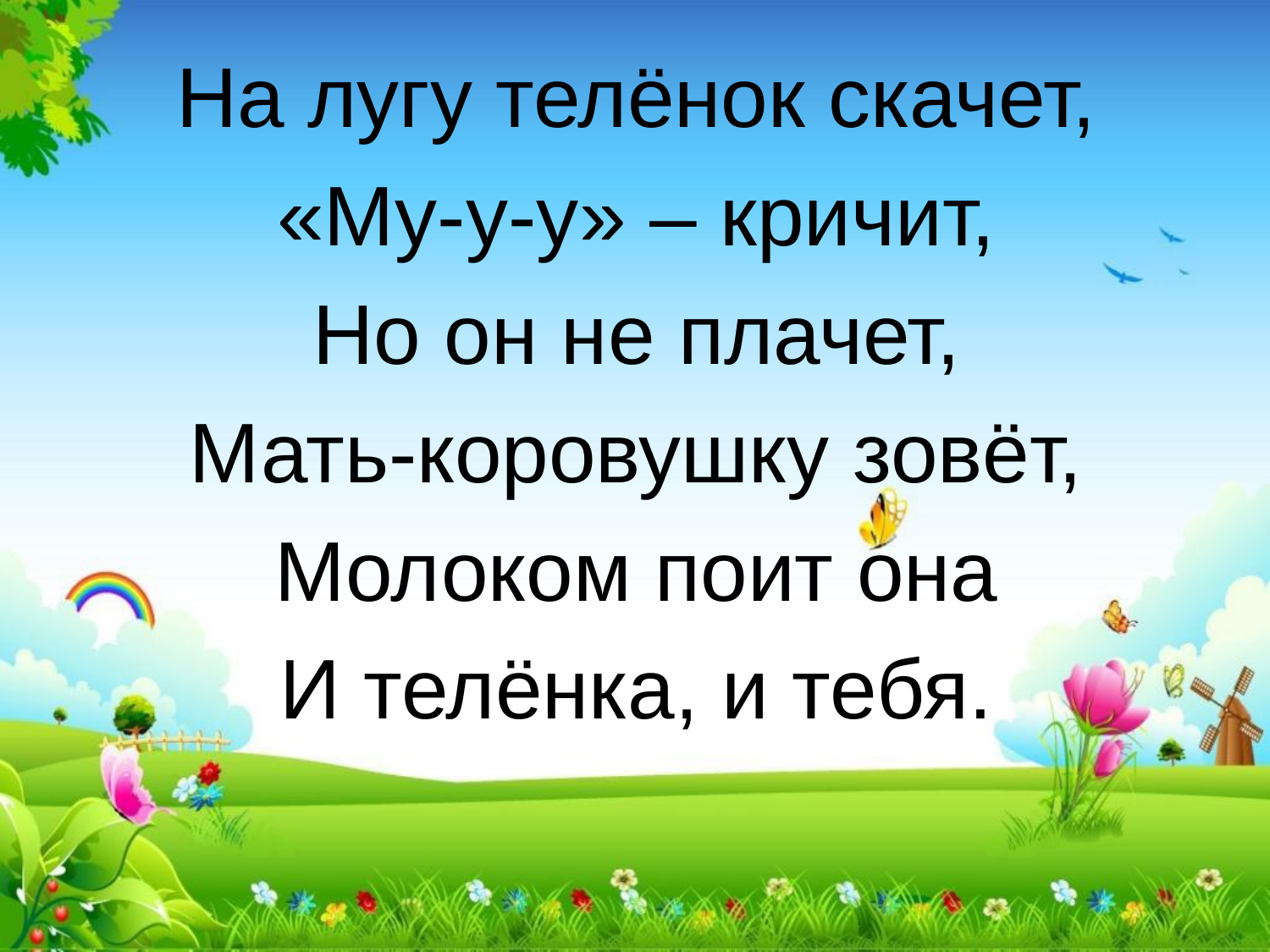

На лугу телёнок скачет,
«Му-у-у» – кричит,
Но он не плачет,
Мать-коровушку зовёт,
Молоком поит она
И телёнка, и тебя.